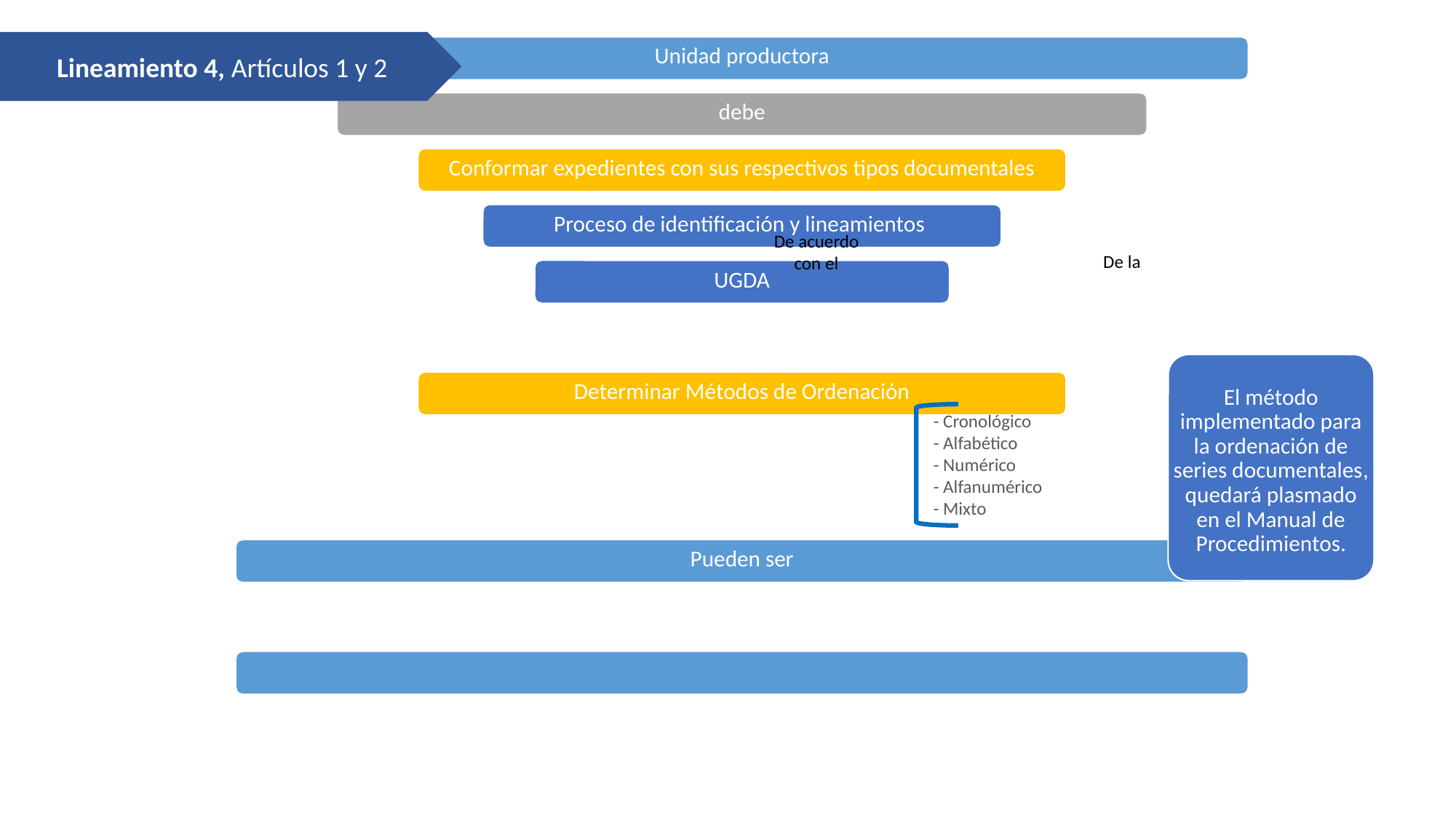

Lineamiento 4, Artículos 1 y 2
Unidad productora
debe
Conformar expedientes con sus respectivos tipos documentales
Determinar Métodos de Ordenación
Proceso de identificación y lineamientos
UGDA
Pueden ser
De acuerdo con el
De la

El método implementado para la ordenación de series documentales, quedará plasmado en el Manual de Procedimientos.

- Cronológico
- Alfabético
- Numérico
- Alfanumérico
- Mixto